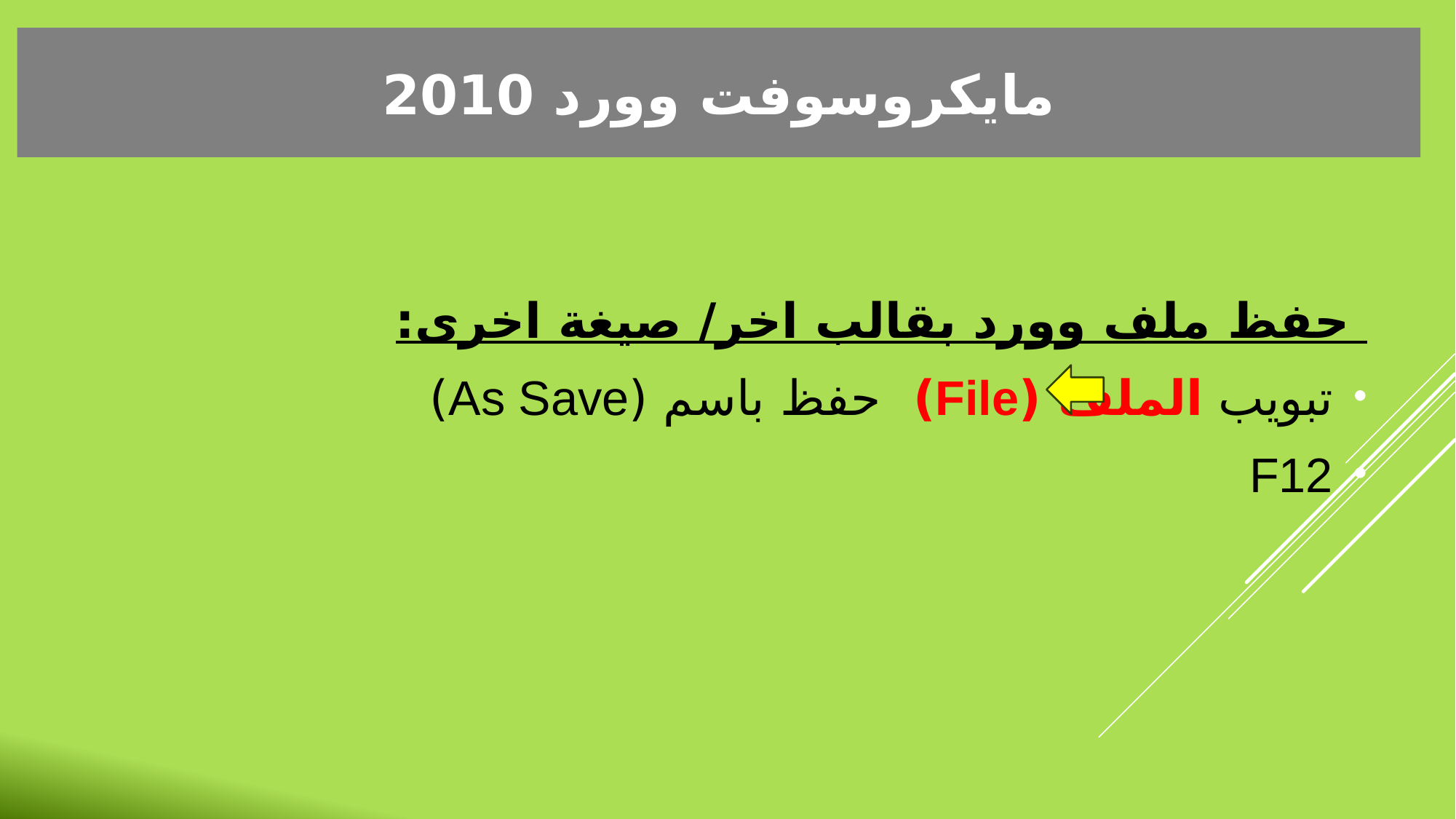

مايكروسوفت وورد 2010
 حفظ ملف وورد بقالب اخر/ صيغة اخرى:
تبويب الملف (File)		 حفظ باسم (As Save)
F12